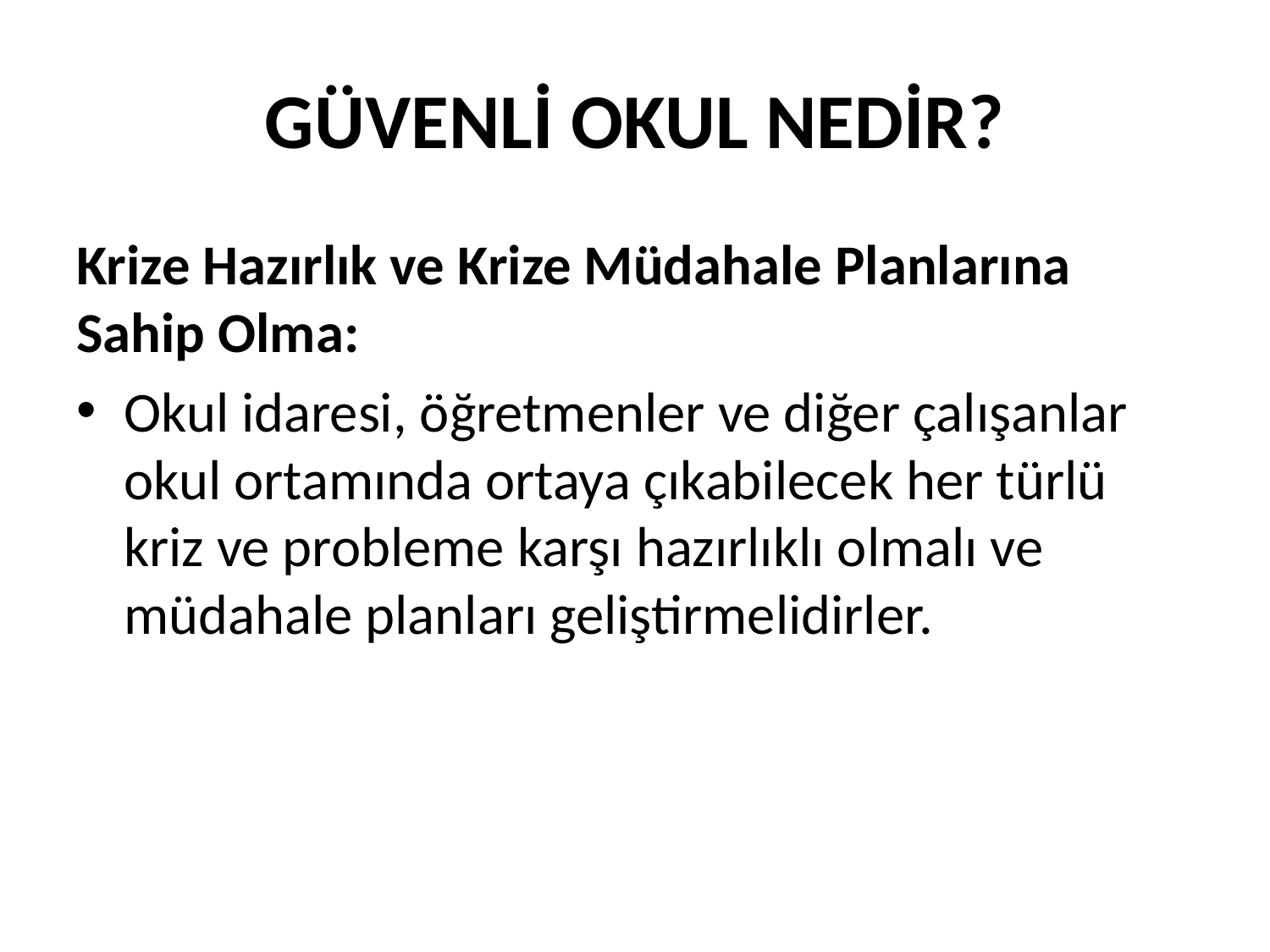

# GÜVENLİ OKUL NEDİR?
Krize Hazırlık ve Krize Müdahale Planlarına Sahip Olma:
Okul idaresi, öğretmenler ve diğer çalışanlar okul ortamında ortaya çıkabilecek her türlü kriz ve probleme karşı hazırlıklı olmalı ve müdahale planları geliştirmelidirler.